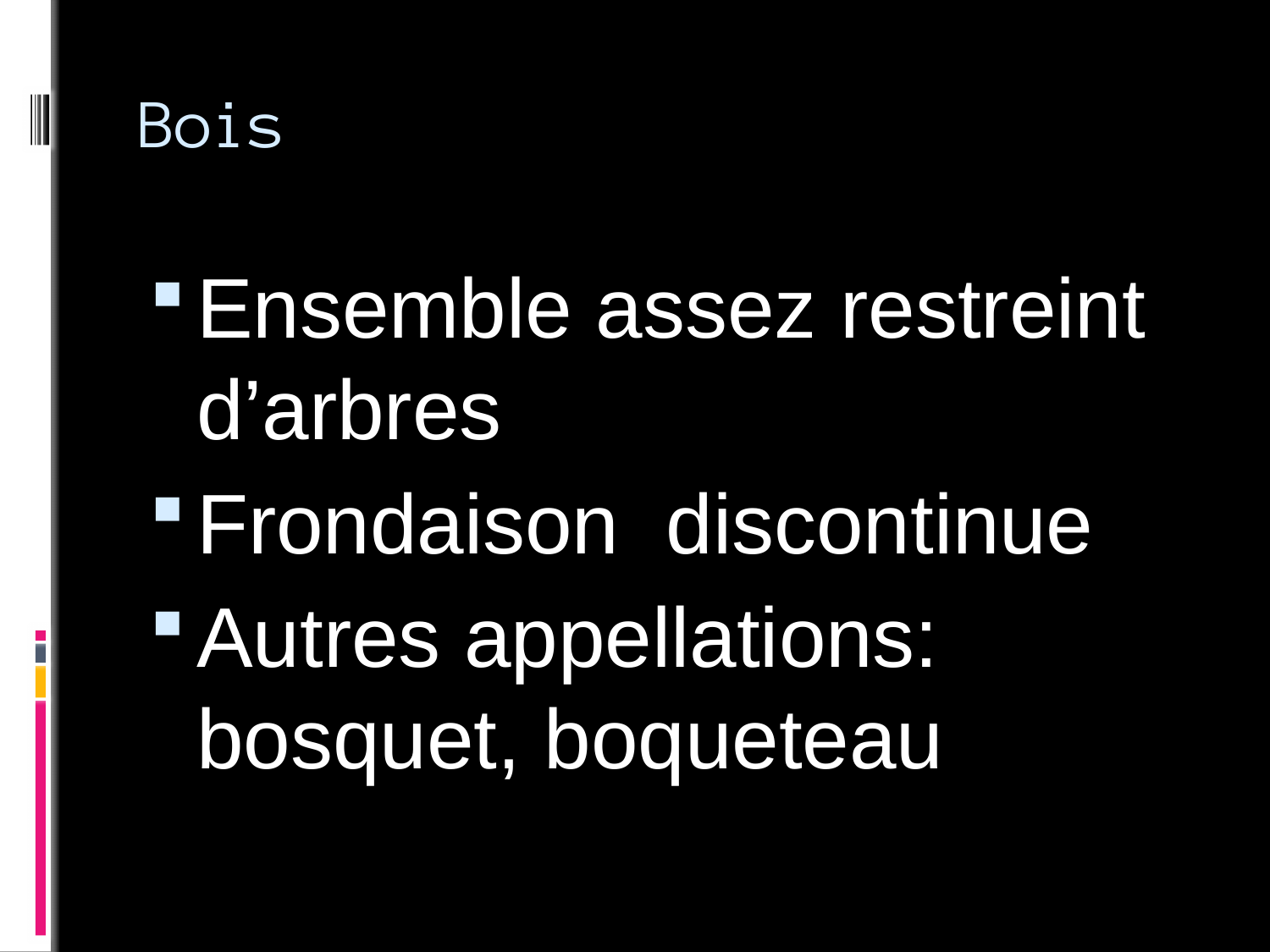

# Bois
Ensemble assez restreint d’arbres
Frondaison  discontinue
Autres appellations: bosquet, boqueteau